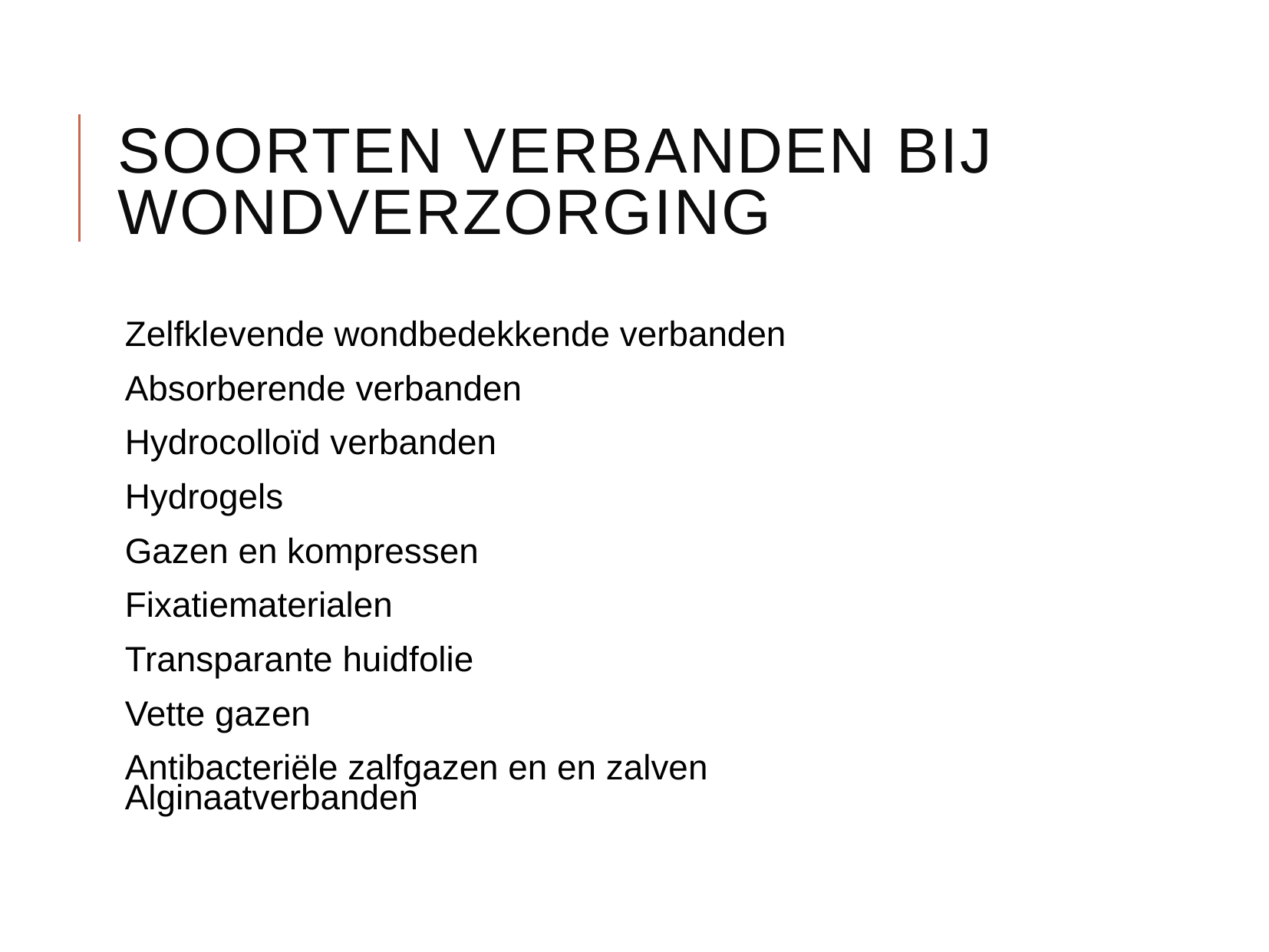

# SOORTEN VERBANDEN BIJ WONDVERZORGING
Zelfklevende wondbedekkende verbanden
Absorberende verbanden
Hydrocolloïd verbanden
Hydrogels
Gazen en kompressen
Fixatiematerialen
Transparante huidfolie
Vette gazen
Antibacteriële zalfgazen en en zalven
Alginaatverbanden